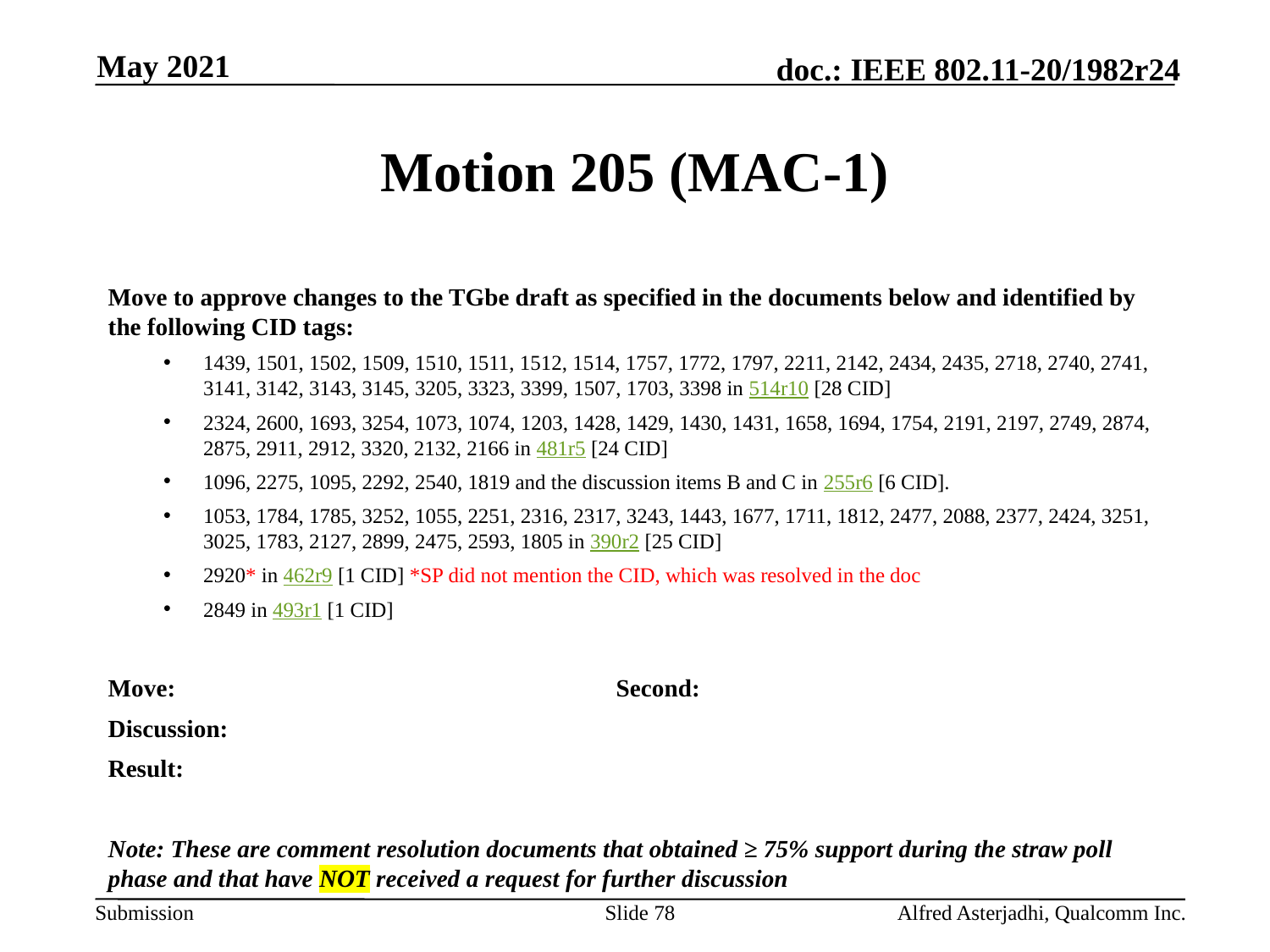

May 2021
# Motion 205 (MAC-1)
Move to approve changes to the TGbe draft as specified in the documents below and identified by the following CID tags:
1439, 1501, 1502, 1509, 1510, 1511, 1512, 1514, 1757, 1772, 1797, 2211, 2142, 2434, 2435, 2718, 2740, 2741, 3141, 3142, 3143, 3145, 3205, 3323, 3399, 1507, 1703, 3398 in 514r10 [28 CID]
2324, 2600, 1693, 3254, 1073, 1074, 1203, 1428, 1429, 1430, 1431, 1658, 1694, 1754, 2191, 2197, 2749, 2874, 2875, 2911, 2912, 3320, 2132, 2166 in 481r5 [24 CID]
1096, 2275, 1095, 2292, 2540, 1819 and the discussion items B and C in 255r6 [6 CID].
1053, 1784, 1785, 3252, 1055, 2251, 2316, 2317, 3243, 1443, 1677, 1711, 1812, 2477, 2088, 2377, 2424, 3251, 3025, 1783, 2127, 2899, 2475, 2593, 1805 in 390r2 [25 CID]
2920* in 462r9 [1 CID] *SP did not mention the CID, which was resolved in the doc
2849 in 493r1 [1 CID]

Move:  				Second:
Discussion:
Result:

Note: These are comment resolution documents that obtained ≥ 75% support during the straw poll phase and that have NOT received a request for further discussion
Slide 78
Alfred Asterjadhi, Qualcomm Inc.